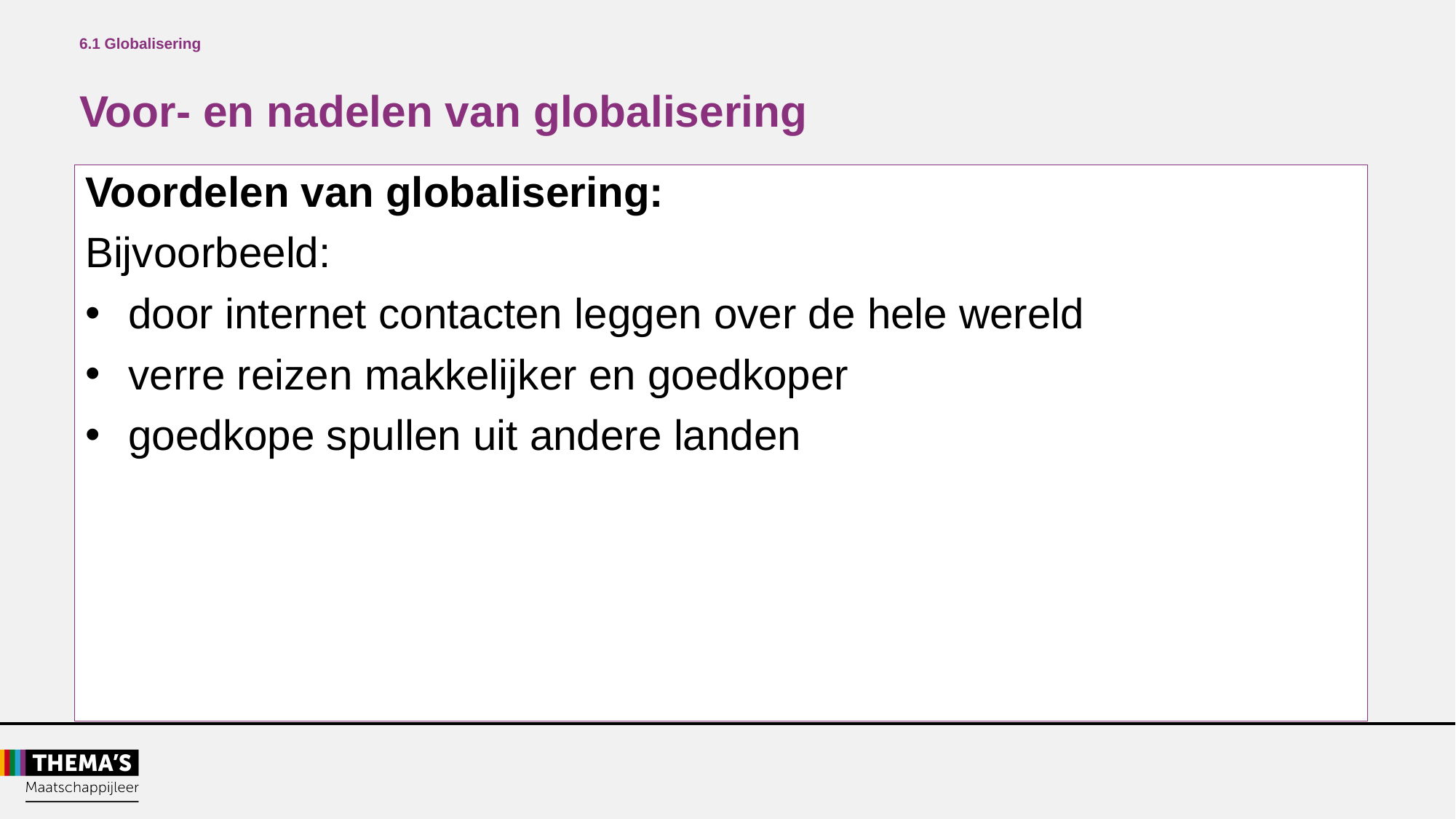

6.1 Globalisering
Voor- en nadelen van globalisering
Voordelen van globalisering:
Bijvoorbeeld:
door internet contacten leggen over de hele wereld
verre reizen makkelijker en goedkoper
goedkope spullen uit andere landen